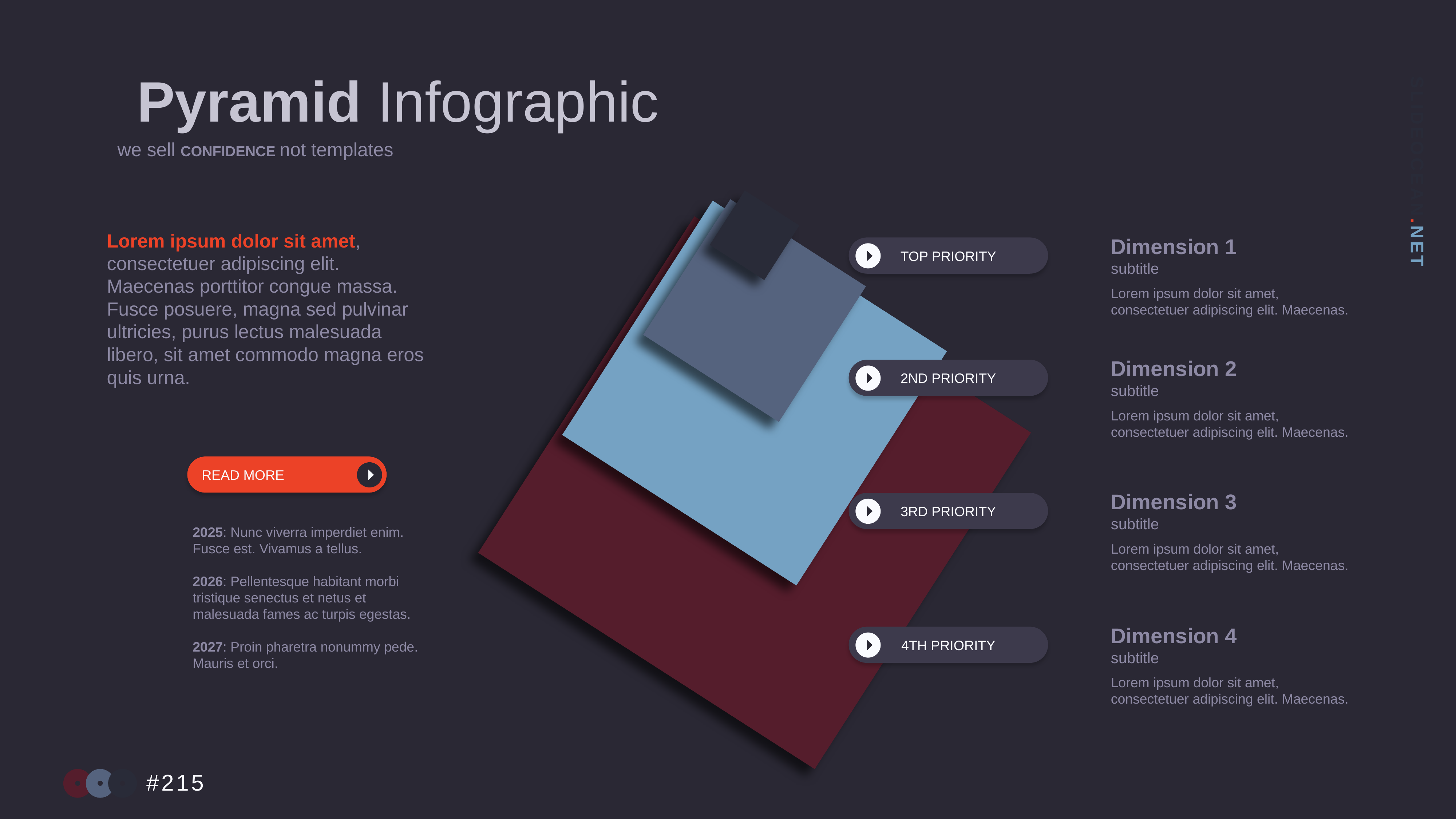

Pyramid Infographic
we sell CONFIDENCE not templates

Lorem ipsum dolor sit amet, consectetuer adipiscing elit. Maecenas porttitor congue massa. Fusce posuere, magna sed pulvinar ultricies, purus lectus malesuada libero, sit amet commodo magna eros quis urna.

Dimension 1
subtitle
Lorem ipsum dolor sit amet, consectetuer adipiscing elit. Maecenas.
TOP PRIORITY

Dimension 2
subtitle
Lorem ipsum dolor sit amet, consectetuer adipiscing elit. Maecenas.
2ND PRIORITY

 READ MORE

Dimension 3
subtitle
Lorem ipsum dolor sit amet, consectetuer adipiscing elit. Maecenas.
3RD PRIORITY

2025: Nunc viverra imperdiet enim. Fusce est. Vivamus a tellus.

2026: Pellentesque habitant morbi tristique senectus et netus et malesuada fames ac turpis egestas.

2027: Proin pharetra nonummy pede. Mauris et orci.
Dimension 4
subtitle
Lorem ipsum dolor sit amet, consectetuer adipiscing elit. Maecenas.
4TH PRIORITY

#215